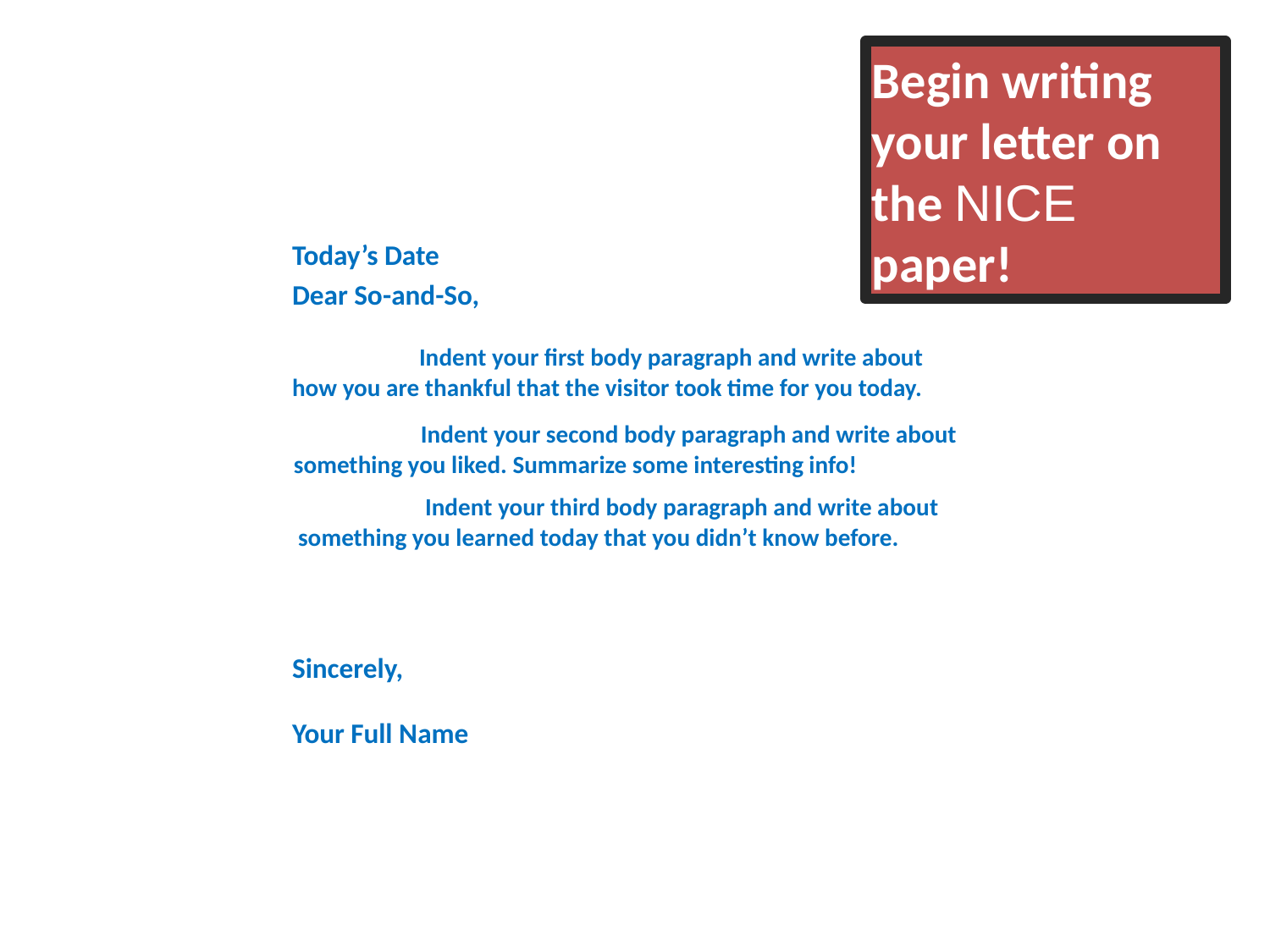

Begin writing your letter on the NICE paper!
Today’s Date
Dear So-and-So,
	Indent your first body paragraph and write about how you are thankful that the visitor took time for you today.
	Indent your second body paragraph and write about something you liked. Summarize some interesting info!
	Indent your third body paragraph and write about something you learned today that you didn’t know before.
Sincerely,
Your Full Name